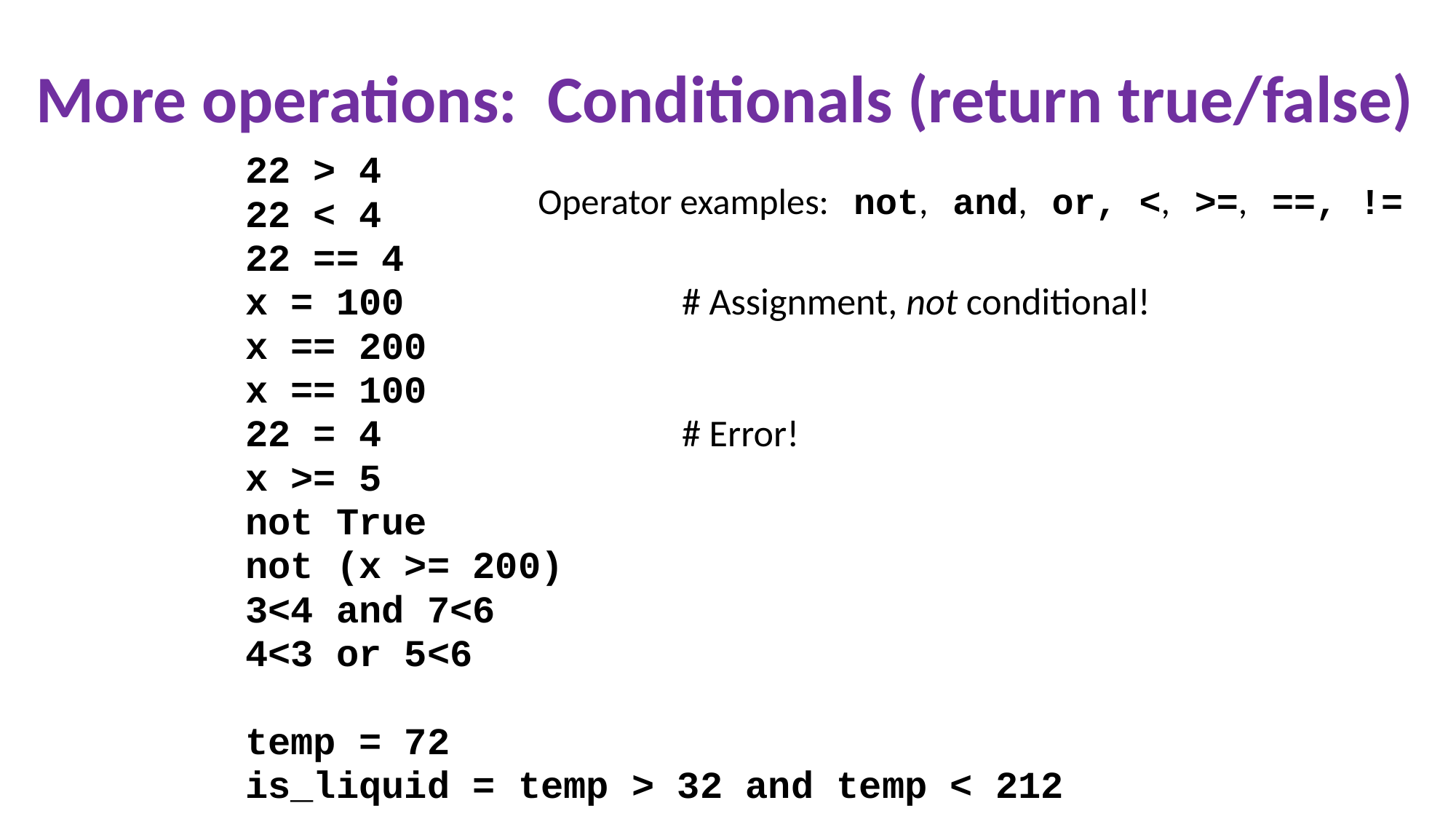

# More operations:  Conditionals (return true/false)
22 > 4
22 < 4
22 == 4
x = 100			# Assignment, not conditional!
x == 200
x == 100
22 = 4			# Error!
x >= 5
not True
not (x >= 200)
3<4 and 7<6
4<3 or 5<6

temp = 72
is_liquid = temp > 32 and temp < 212
Operator examples:   not,   and,   or, <,   >=,   ==, !=